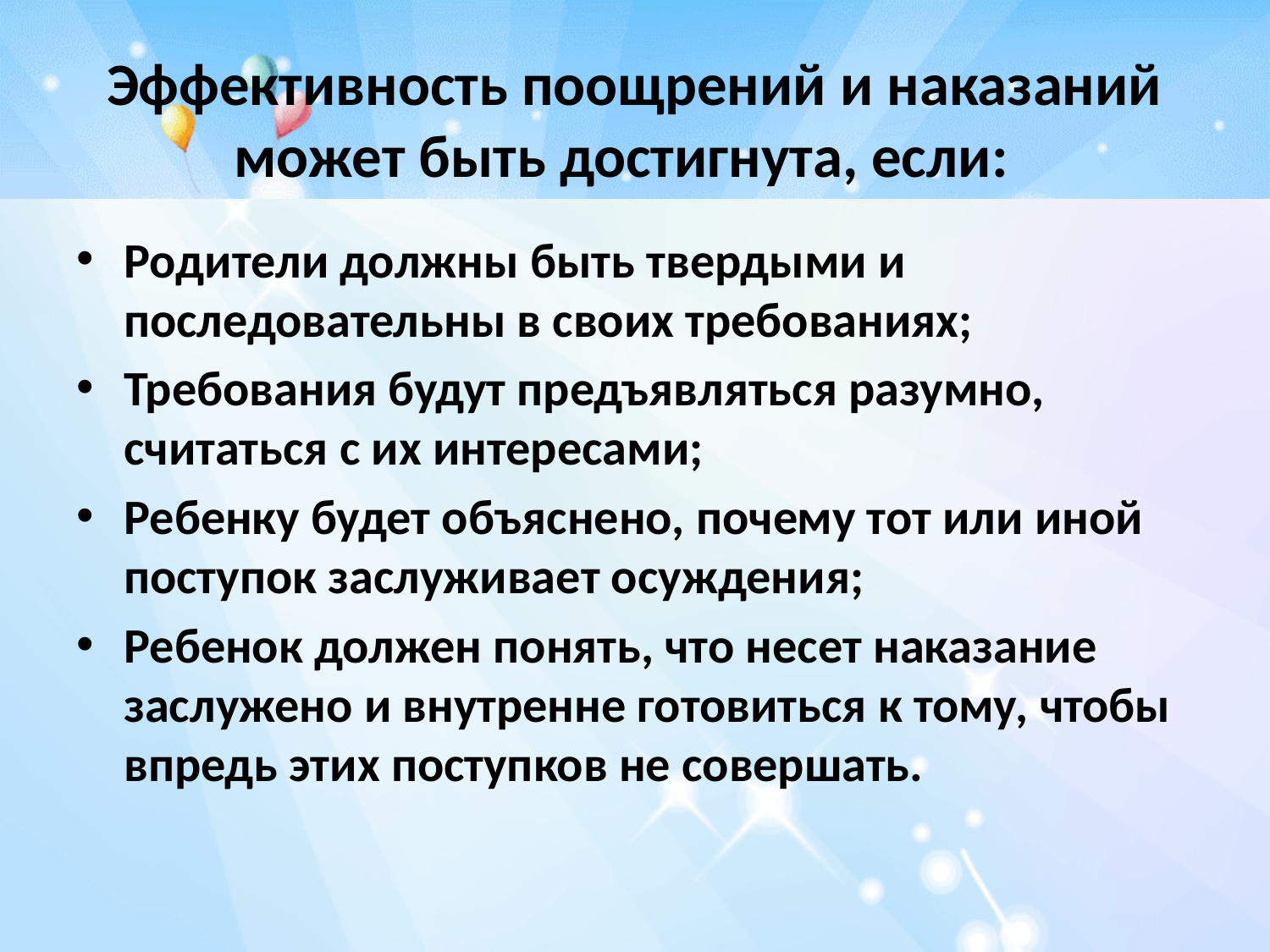

# Эффективность поощрений и наказаний может быть достигнута, если:
Родители должны быть твердыми и последовательны в своих требованиях;
Требования будут предъявляться разумно, считаться с их интересами;
Ребенку будет объяснено, почему тот или иной поступок заслуживает осуждения;
Ребенок должен понять, что несет наказание заслужено и внутренне готовиться к тому, чтобы впредь этих поступков не совершать.